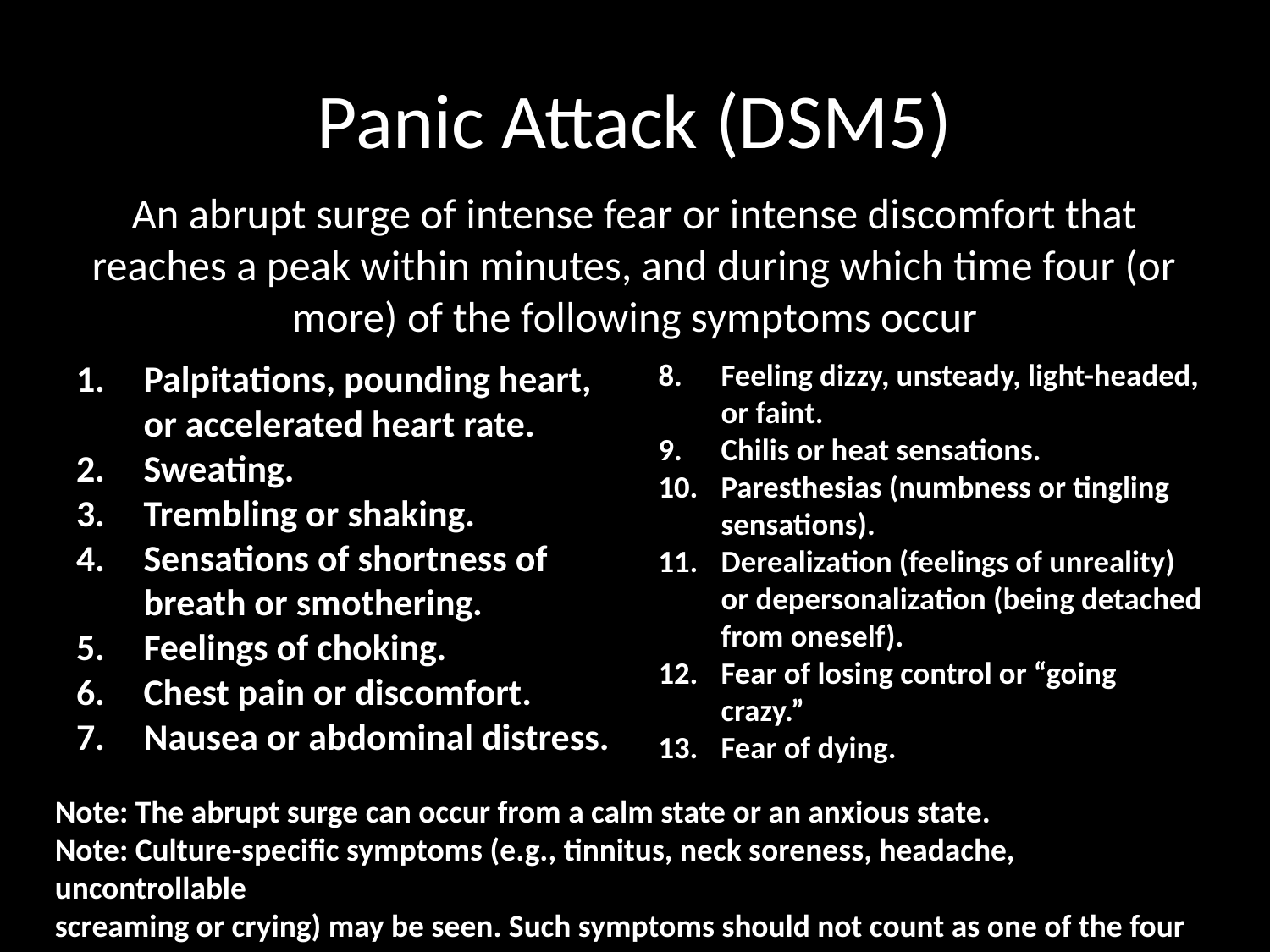

# Panic Attack (DSM5)
An abrupt surge of intense fear or intense discomfort that reaches a peak within minutes, and during which time four (or more) of the following symptoms occur

Palpitations, pounding heart, or accelerated heart rate.
Sweating.
Trembling or shaking.
Sensations of shortness of breath or smothering.
Feelings of choking.
Chest pain or discomfort.
Nausea or abdominal distress.
Feeling dizzy, unsteady, light-headed, or faint.
Chilis or heat sensations.
Paresthesias (numbness or tingling sensations).
Derealization (feelings of unreality) or depersonalization (being detached from oneself).
Fear of losing control or “going crazy.”
Fear of dying.
Note: The abrupt surge can occur from a calm state or an anxious state.
Note: Culture-specific symptoms (e.g., tinnitus, neck soreness, headache, uncontrollable
screaming or crying) may be seen. Such symptoms should not count as one of the four
required symptoms.